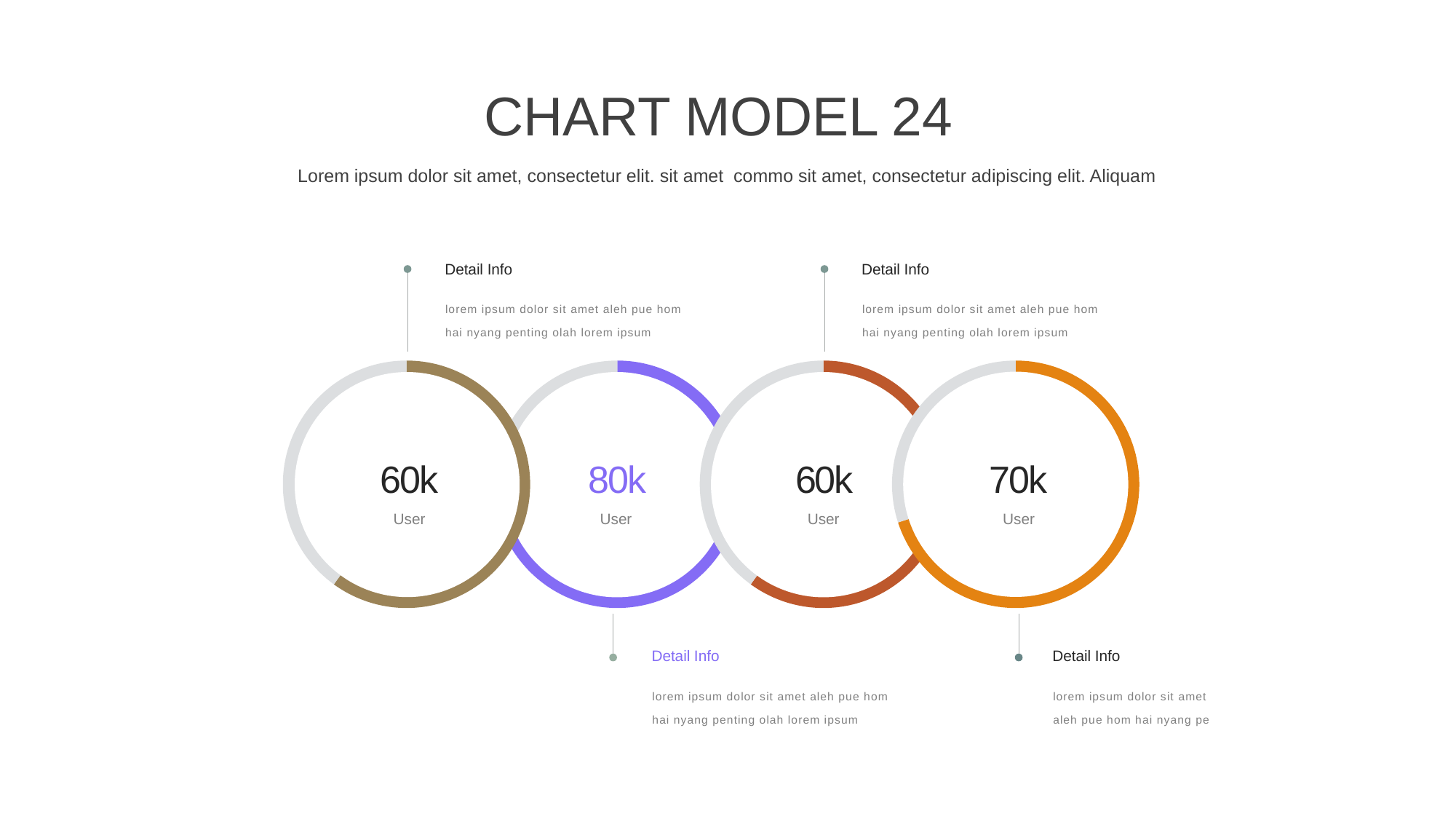

CHART MODEL 24
Lorem ipsum dolor sit amet, consectetur elit. sit amet  commo sit amet, consectetur adipiscing elit. Aliquam
Detail Info
Detail Info

lorem ipsum dolor sit amet aleh pue hom hai nyang penting olah lorem ipsum
lorem ipsum dolor sit amet aleh pue hom hai nyang penting olah lorem ipsum

### Chart

| Category | Region 1 |
|---|---|
| Active | 60.0 |
| non Active | 40.0 |

### Chart

| Category | Region 1 |
|---|---|
| Active | 80.0 |
| non Active | 20.0 |

### Chart

| Category | Region 1 |
|---|---|
| Active | 60.0 |
| non Active | 40.0 |

### Chart

| Category | Region 1 |
|---|---|
| Active | 70.0 |
| non Active | 30.0 |

60k
80k
60k
70k
User
User
User
User

Detail Info
Detail Info

lorem ipsum dolor sit amet aleh pue hom hai nyang penting olah lorem ipsum
lorem ipsum dolor sit amet aleh pue hom hai nyang pe